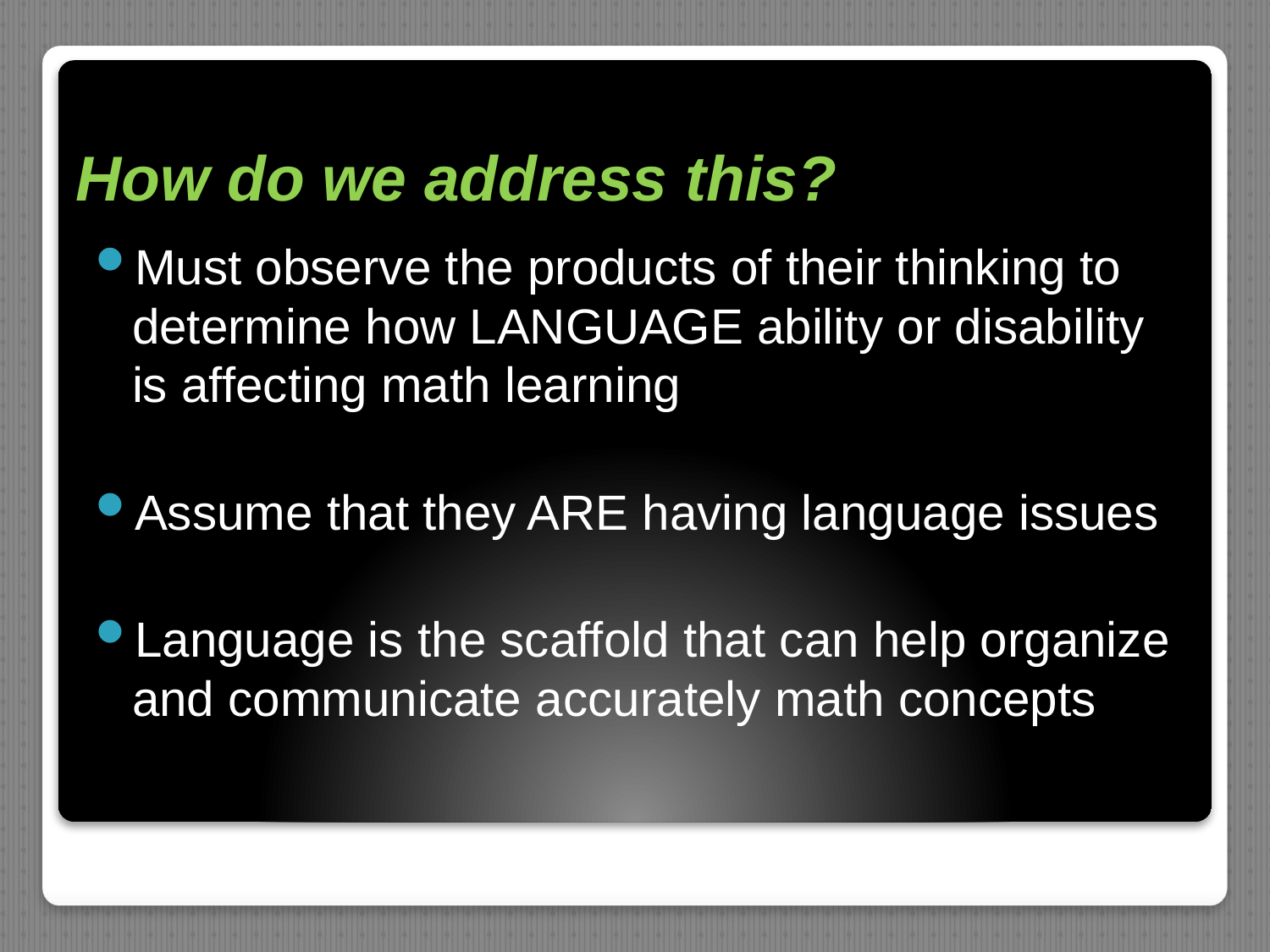

# How do we address this?
Must observe the products of their thinking to determine how LANGUAGE ability or disability is affecting math learning

Assume that they ARE having language issues

Language is the scaffold that can help organize and communicate accurately math concepts